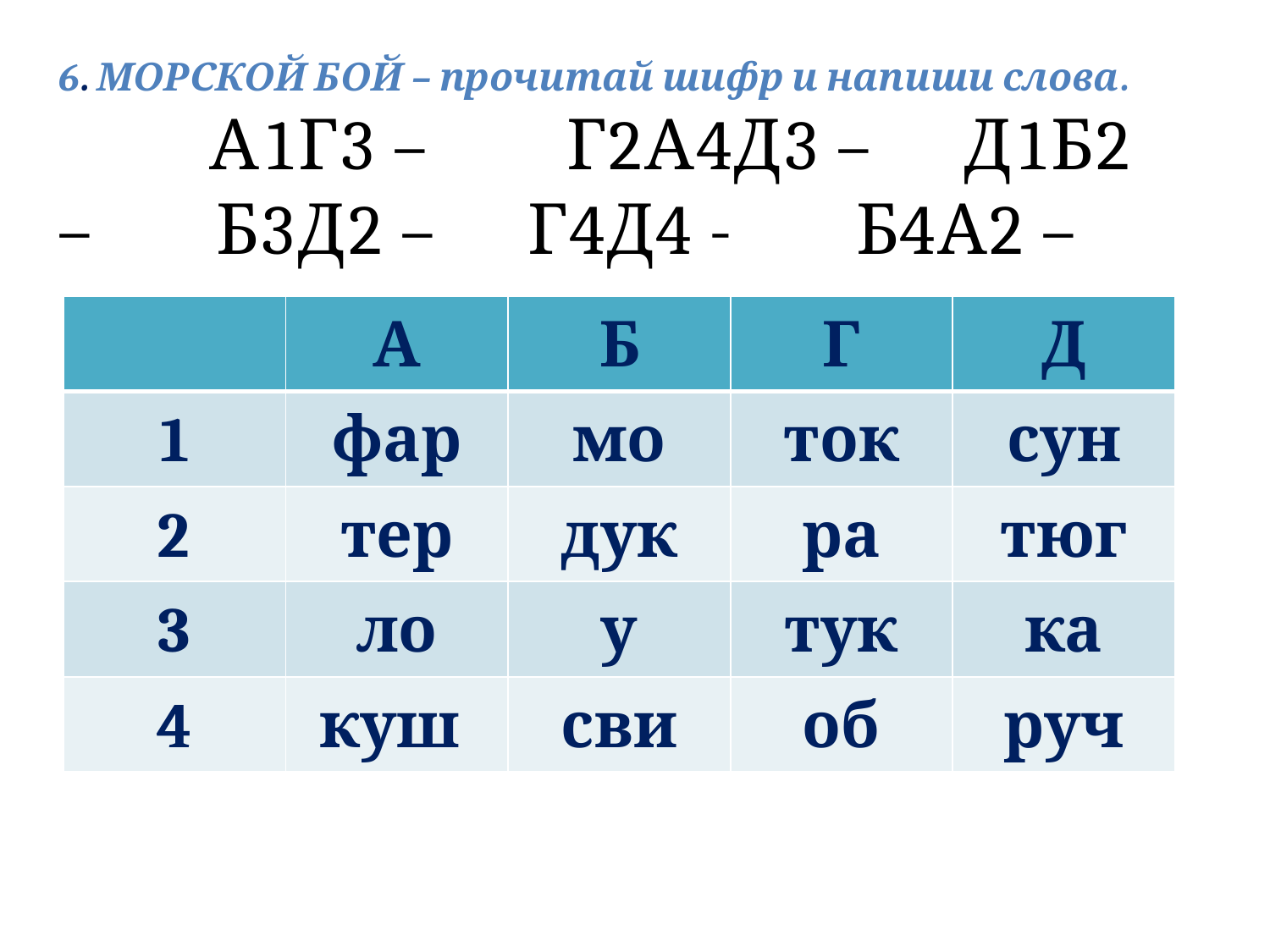

6. МОРСКОЙ БОЙ – прочитай шифр и напиши слова.
                  А1Г3 –         Г2А4Д3 –      Д1Б2 –        Б3Д2 –      Г4Д4 -        Б4А2 –
|  | А | Б | Г | Д |
| --- | --- | --- | --- | --- |
| 1 | фар | мо | ток | сун |
| 2 | тер | дук | ра | тюг |
| 3 | ло | у | тук | ка |
| 4 | куш | сви | об | руч |